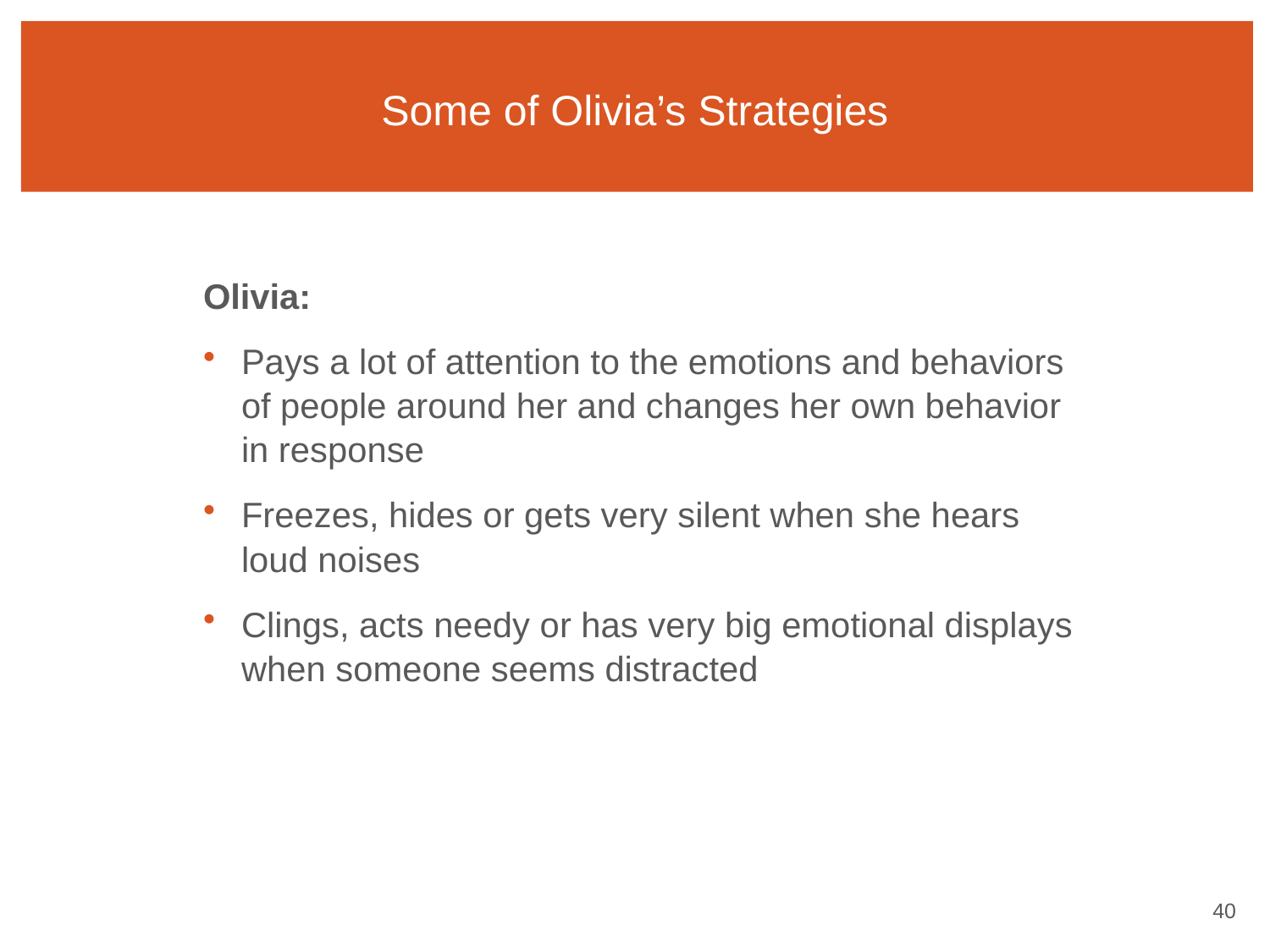

# Some of Olivia’s Strategies
Olivia:
Pays a lot of attention to the emotions and behaviors of people around her and changes her own behavior in response
Freezes, hides or gets very silent when she hears loud noises
Clings, acts needy or has very big emotional displays when someone seems distracted
40